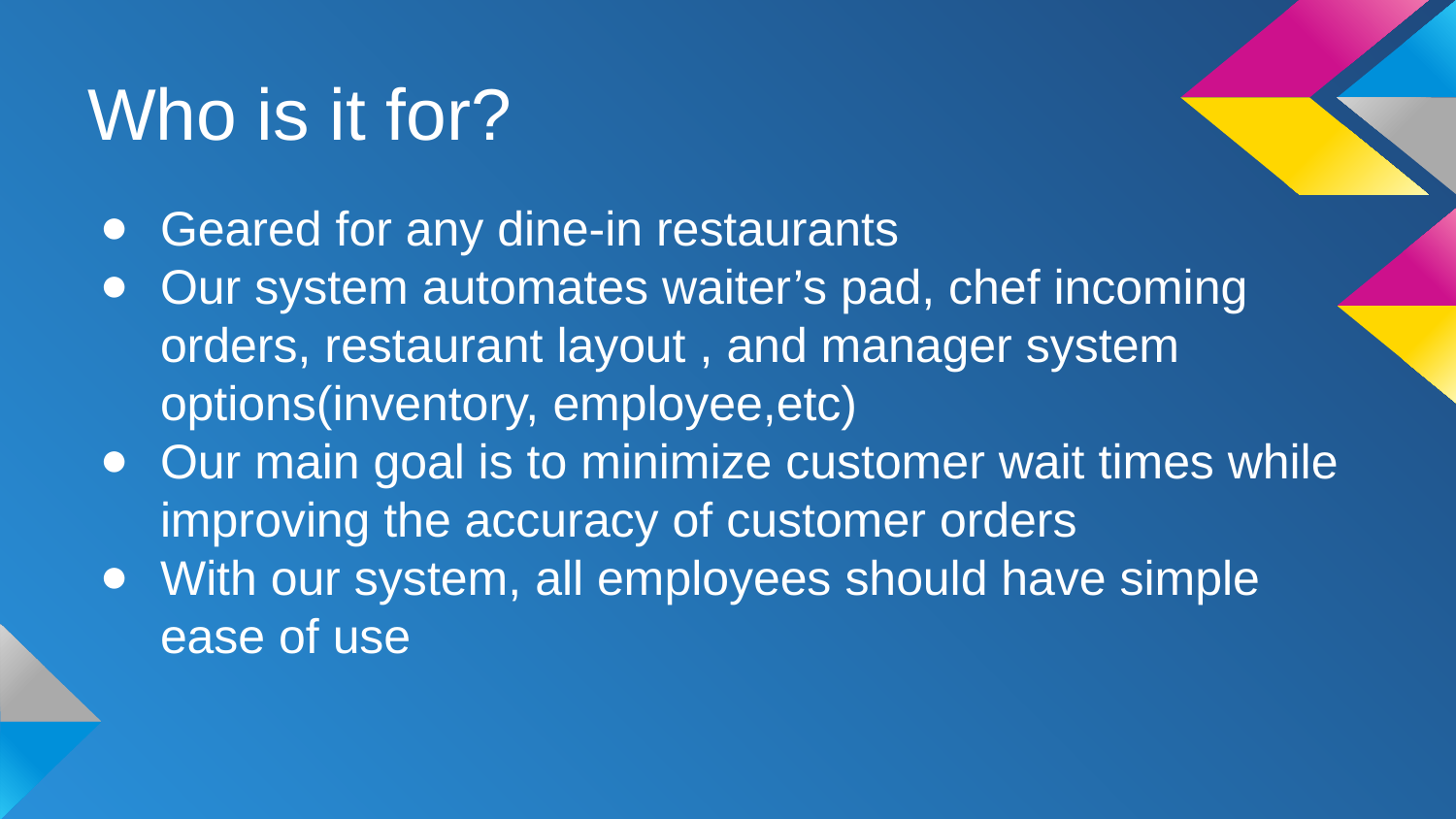

# Who is it for?
Geared for any dine-in restaurants
Our system automates waiter’s pad, chef incoming orders, restaurant layout , and manager system options(inventory, employee,etc)
Our main goal is to minimize customer wait times while improving the accuracy of customer orders
With our system, all employees should have simple ease of use